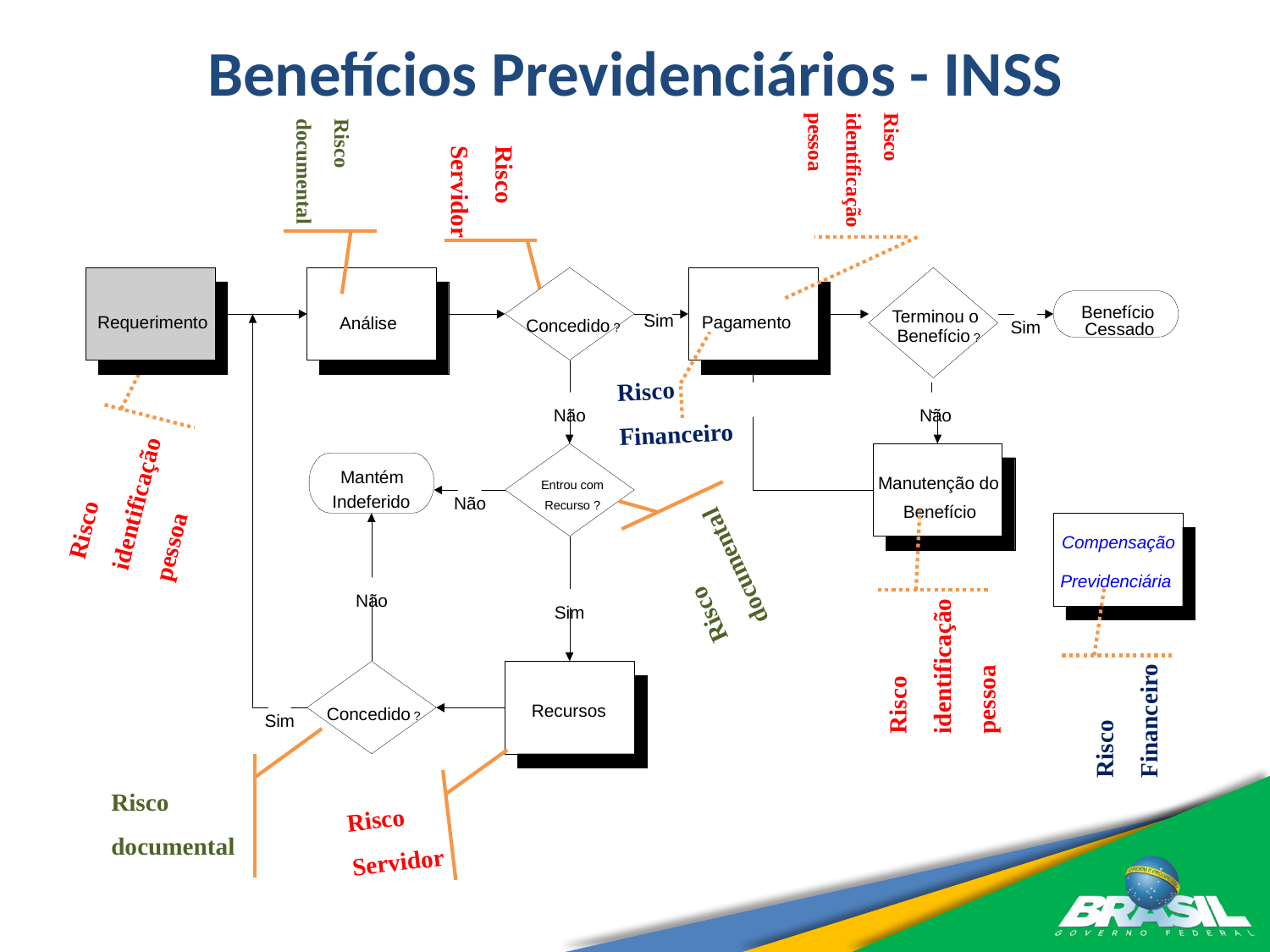

Benefícios Previdenciários - INSS
Risco documental
Risco identificação pessoa
Risco Servidor

Benefício

Terminou o
Sim
Requerimento
Pagamento
Análise
Concedido ?

Sim
Cessado

Benefício ?

Não
Não

Mantém

Manutenção do
Entrou com
Indeferido

Não

Recurso ?
Benefício
Risco documental

Compensação

Previdenciária

Não

Sim
Risco identificação pessoa
Risco Financeiro

Recursos
Concedido ?

Sim

Risco documental
Risco Servidor
Risco Financeiro
Risco identificação pessoa